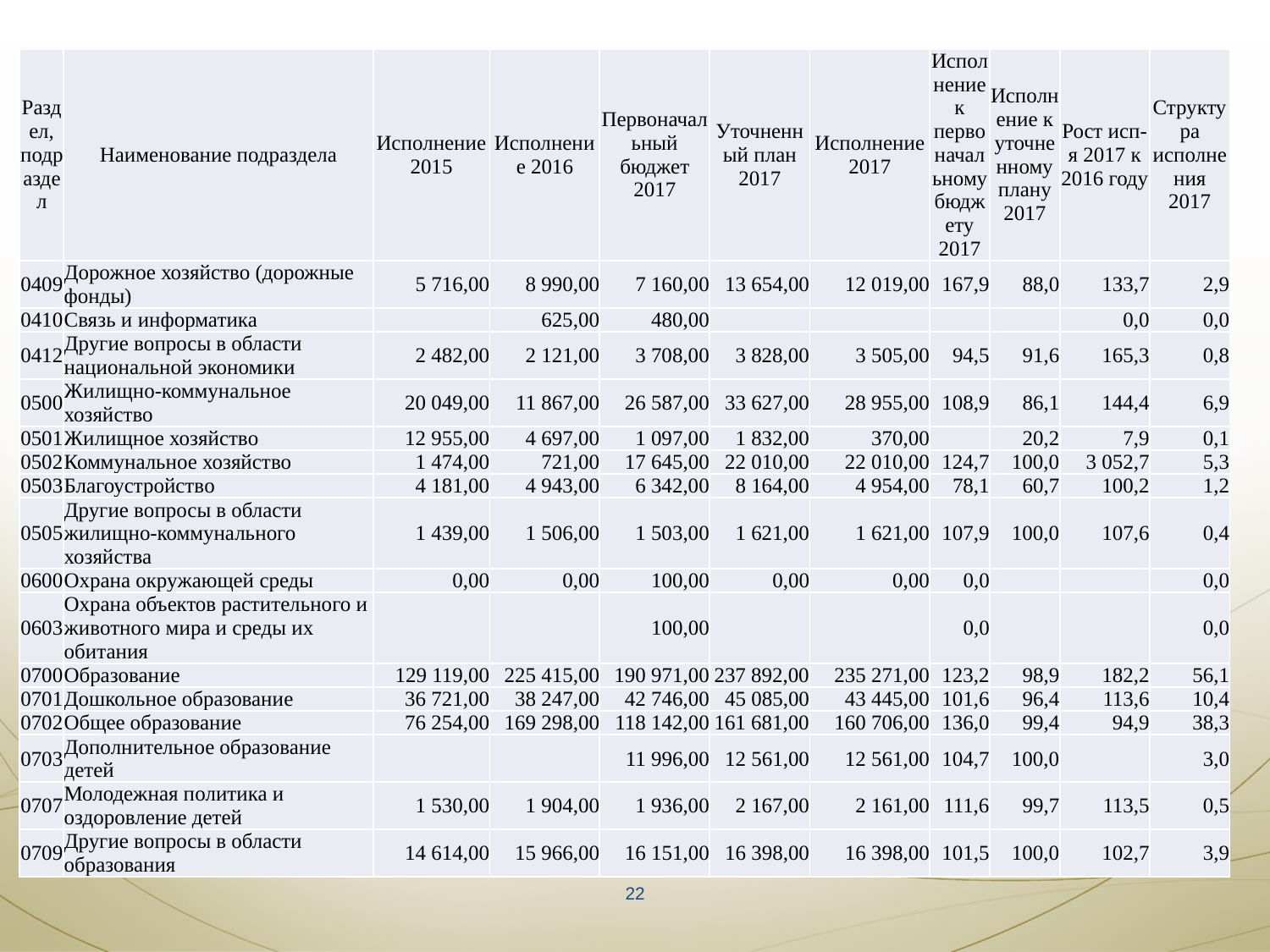

#
| Раздел, подраздел | Наименование подраздела | Исполнение 2015 | Исполнение 2016 | Первоначальный бюджет 2017 | Уточненный план 2017 | Исполнение 2017 | Исполнение к первоначальному бюджету 2017 | Исполнение к уточненному плану 2017 | Рост исп-я 2017 к 2016 году | Структура исполнения 2017 |
| --- | --- | --- | --- | --- | --- | --- | --- | --- | --- | --- |
| 0409 | Дорожное хозяйство (дорожные фонды) | 5 716,00 | 8 990,00 | 7 160,00 | 13 654,00 | 12 019,00 | 167,9 | 88,0 | 133,7 | 2,9 |
| 0410 | Связь и информатика |  | 625,00 | 480,00 |  |  |  |  | 0,0 | 0,0 |
| 0412 | Другие вопросы в области национальной экономики | 2 482,00 | 2 121,00 | 3 708,00 | 3 828,00 | 3 505,00 | 94,5 | 91,6 | 165,3 | 0,8 |
| 0500 | Жилищно-коммунальное хозяйство | 20 049,00 | 11 867,00 | 26 587,00 | 33 627,00 | 28 955,00 | 108,9 | 86,1 | 144,4 | 6,9 |
| 0501 | Жилищное хозяйство | 12 955,00 | 4 697,00 | 1 097,00 | 1 832,00 | 370,00 |  | 20,2 | 7,9 | 0,1 |
| 0502 | Коммунальное хозяйство | 1 474,00 | 721,00 | 17 645,00 | 22 010,00 | 22 010,00 | 124,7 | 100,0 | 3 052,7 | 5,3 |
| 0503 | Благоустройство | 4 181,00 | 4 943,00 | 6 342,00 | 8 164,00 | 4 954,00 | 78,1 | 60,7 | 100,2 | 1,2 |
| 0505 | Другие вопросы в области жилищно-коммунального хозяйства | 1 439,00 | 1 506,00 | 1 503,00 | 1 621,00 | 1 621,00 | 107,9 | 100,0 | 107,6 | 0,4 |
| 0600 | Охрана окружающей среды | 0,00 | 0,00 | 100,00 | 0,00 | 0,00 | 0,0 |  |  | 0,0 |
| 0603 | Охрана объектов растительного и животного мира и среды их обитания |  |  | 100,00 |  |  | 0,0 |  |  | 0,0 |
| 0700 | Образование | 129 119,00 | 225 415,00 | 190 971,00 | 237 892,00 | 235 271,00 | 123,2 | 98,9 | 182,2 | 56,1 |
| 0701 | Дошкольное образование | 36 721,00 | 38 247,00 | 42 746,00 | 45 085,00 | 43 445,00 | 101,6 | 96,4 | 113,6 | 10,4 |
| 0702 | Общее образование | 76 254,00 | 169 298,00 | 118 142,00 | 161 681,00 | 160 706,00 | 136,0 | 99,4 | 94,9 | 38,3 |
| 0703 | Дополнительное образование детей |  |  | 11 996,00 | 12 561,00 | 12 561,00 | 104,7 | 100,0 |  | 3,0 |
| 0707 | Молодежная политика и оздоровление детей | 1 530,00 | 1 904,00 | 1 936,00 | 2 167,00 | 2 161,00 | 111,6 | 99,7 | 113,5 | 0,5 |
| 0709 | Другие вопросы в области образования | 14 614,00 | 15 966,00 | 16 151,00 | 16 398,00 | 16 398,00 | 101,5 | 100,0 | 102,7 | 3,9 |

22